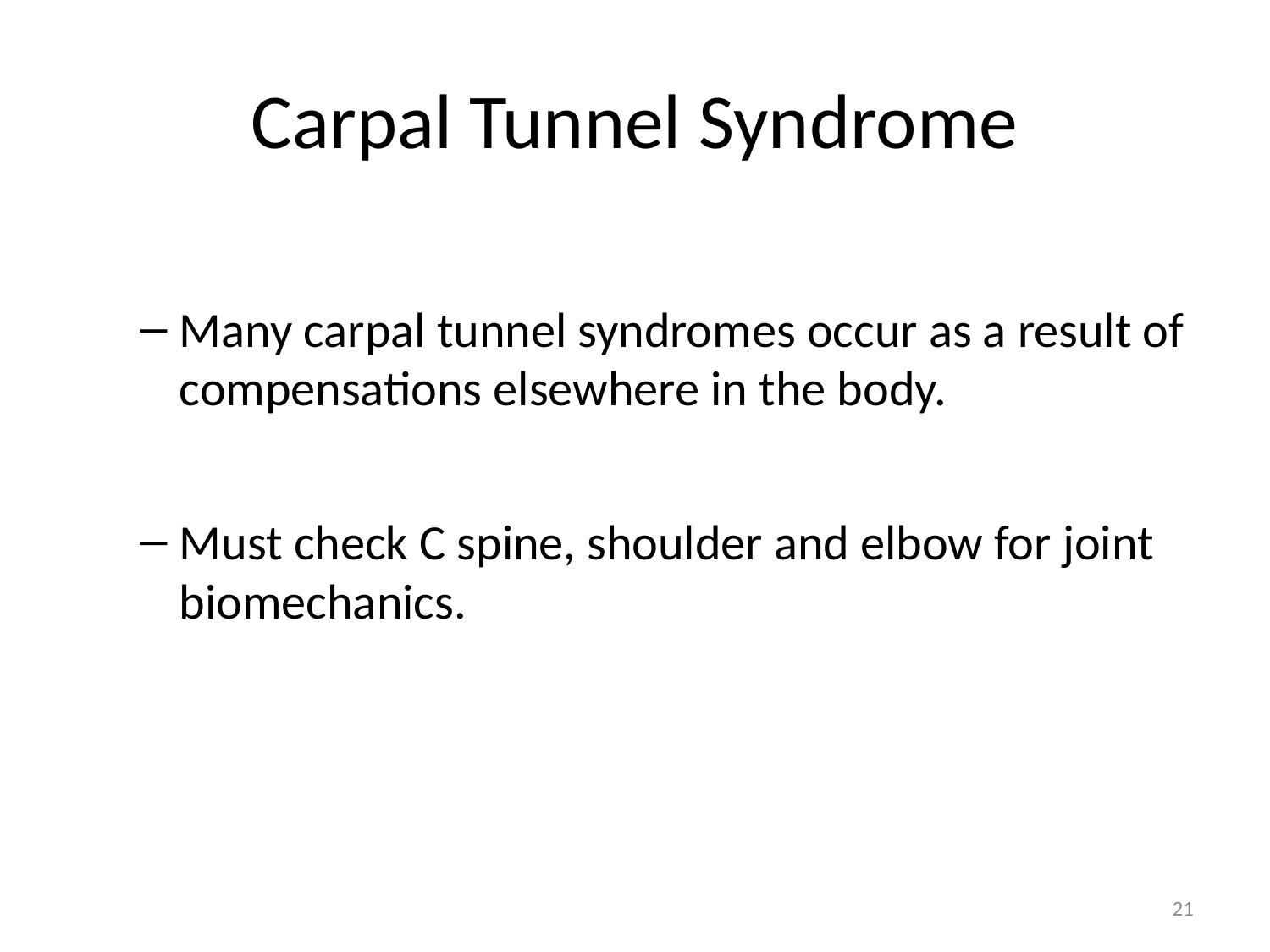

# Carpal Tunnel Syndrome

Many carpal tunnel syndromes occur as a result of compensations elsewhere in the body.

Must check C spine, shoulder and elbow for joint biomechanics.

21